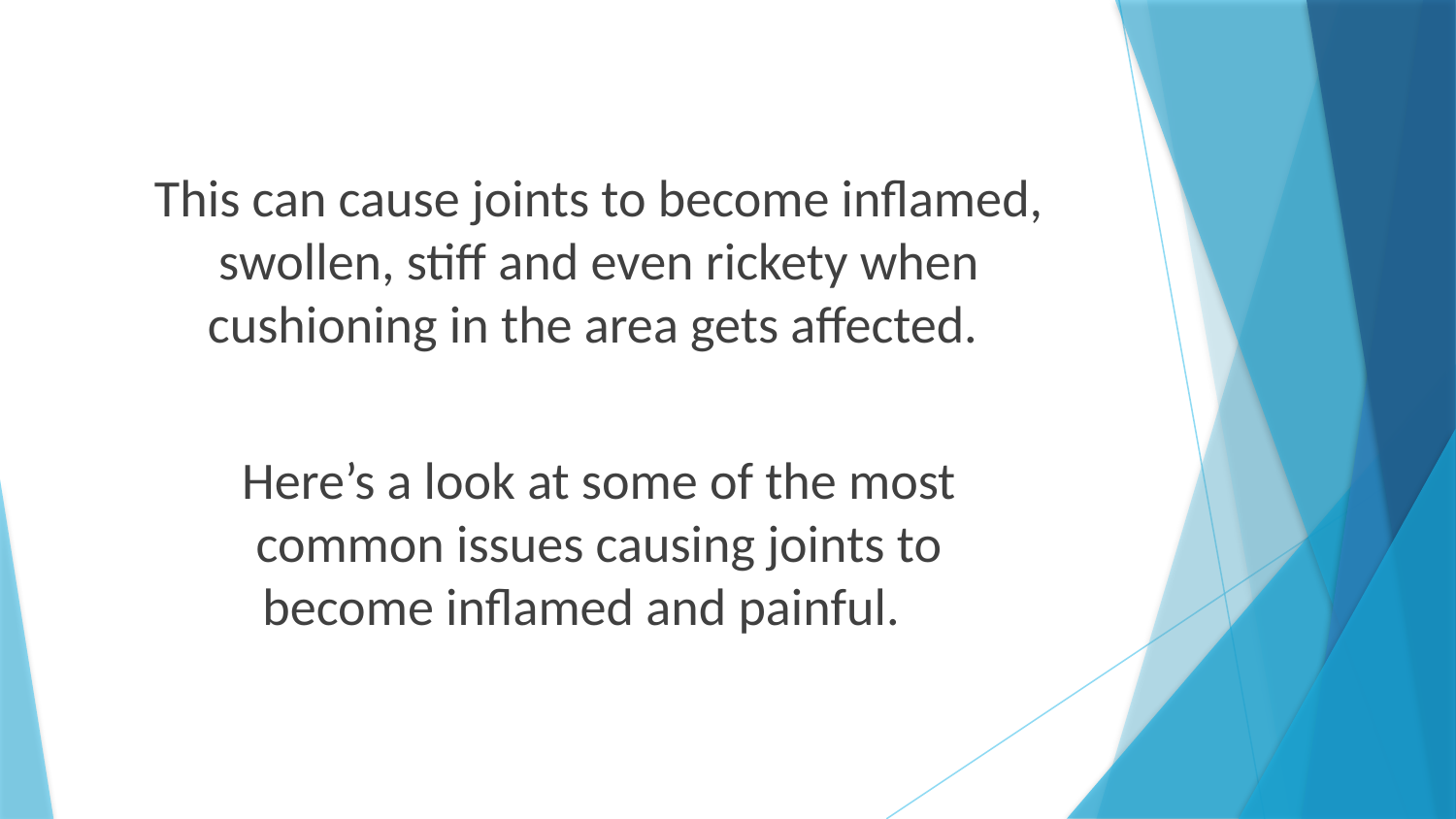

This can cause joints to become inflamed, swollen, stiff and even rickety when cushioning in the area gets affected.

Here’s a look at some of the most
common issues causing joints to
become inflamed and painful.